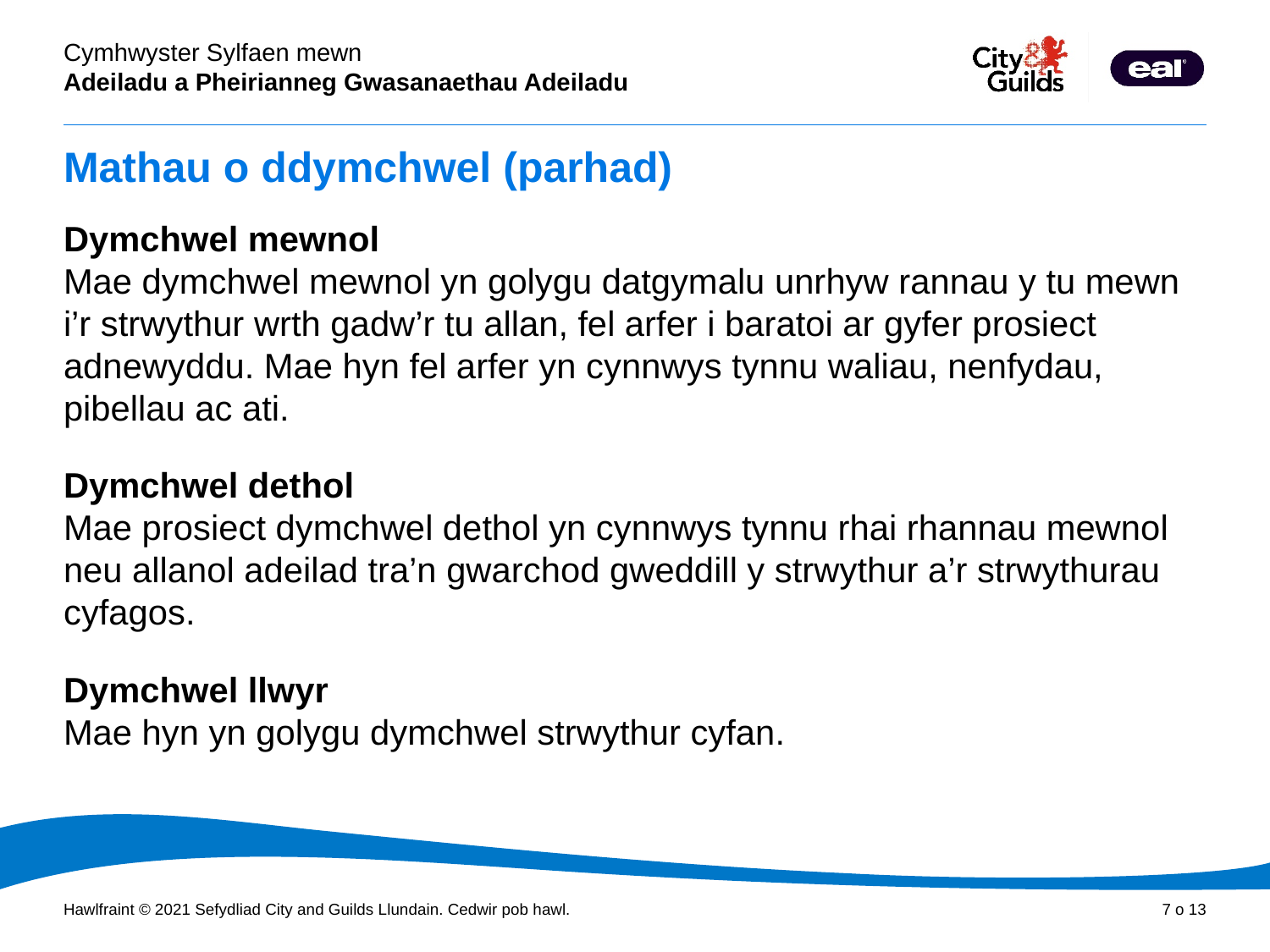

# Mathau o ddymchwel (parhad)
Dymchwel mewnol
Mae dymchwel mewnol yn golygu datgymalu unrhyw rannau y tu mewn i’r strwythur wrth gadw’r tu allan, fel arfer i baratoi ar gyfer prosiect adnewyddu. Mae hyn fel arfer yn cynnwys tynnu waliau, nenfydau, pibellau ac ati.
Dymchwel dethol
Mae prosiect dymchwel dethol yn cynnwys tynnu rhai rhannau mewnol neu allanol adeilad tra’n gwarchod gweddill y strwythur a’r strwythurau cyfagos.
Dymchwel llwyr
Mae hyn yn golygu dymchwel strwythur cyfan.